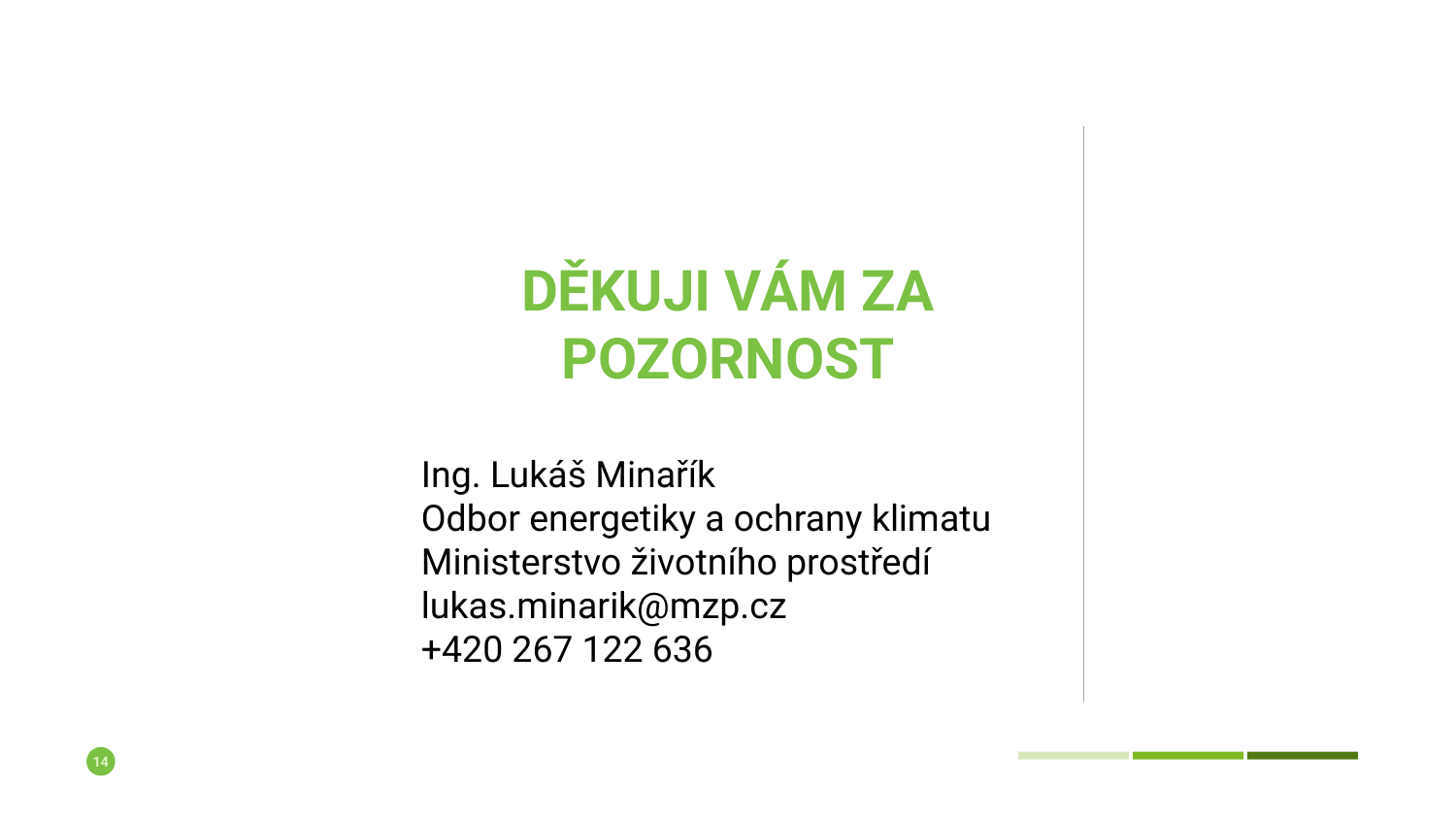

# Děkuji Vám za POZORNOST
Ing. Lukáš Minařík
Odbor energetiky a ochrany klimatu
Ministerstvo životního prostředí
lukas.minarik@mzp.cz
+420 267 122 636